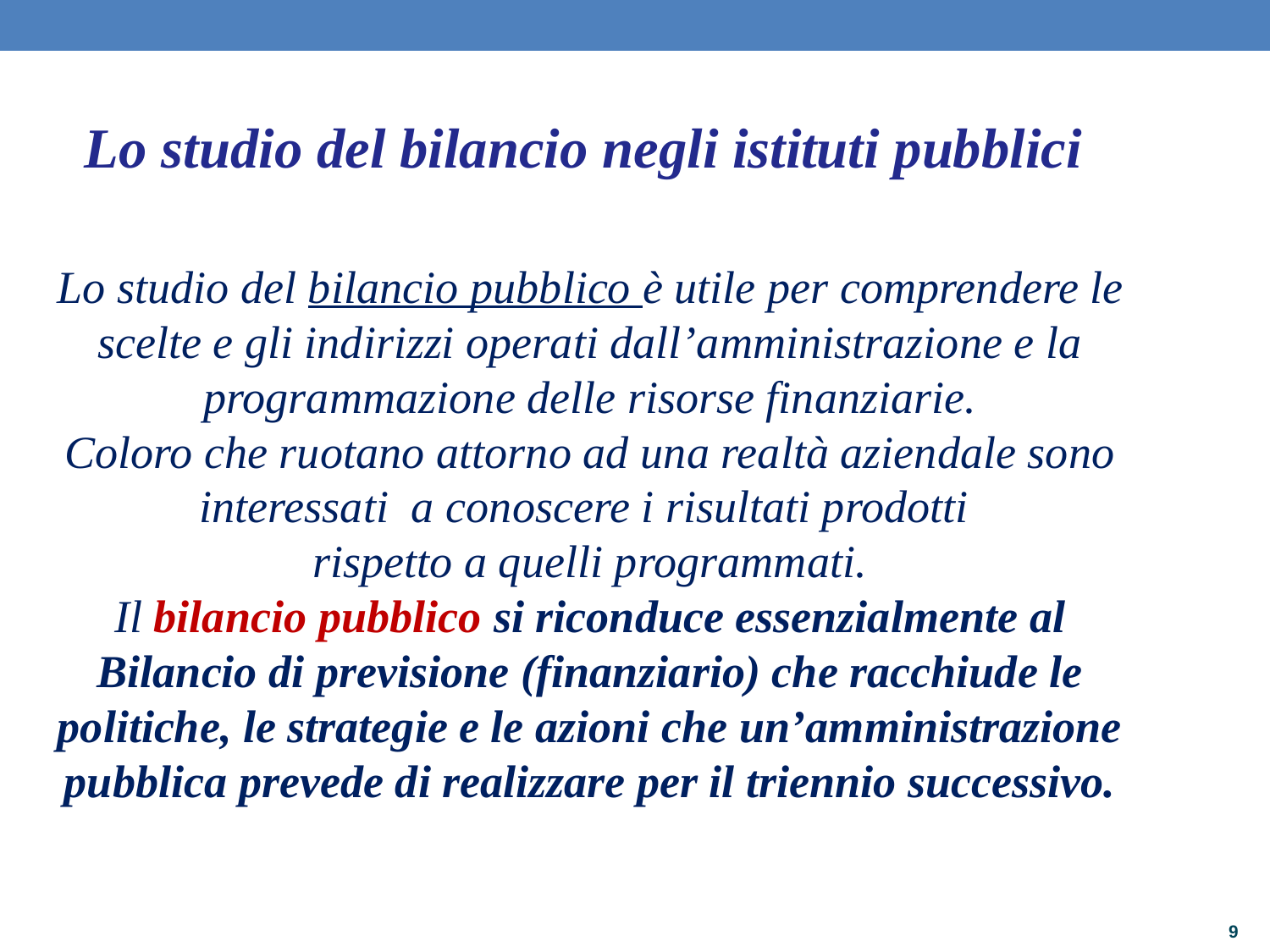

Lo studio del bilancio negli istituti pubblici

Lo studio del bilancio pubblico è utile per comprendere le scelte e gli indirizzi operati dall’amministrazione e la programmazione delle risorse finanziarie.
Coloro che ruotano attorno ad una realtà aziendale sono interessati  a conoscere i risultati prodotti
rispetto a quelli programmati.
Il bilancio pubblico si riconduce essenzialmente al Bilancio di previsione (finanziario) che racchiude le politiche, le strategie e le azioni che un’amministrazione pubblica prevede di realizzare per il triennio successivo.
9